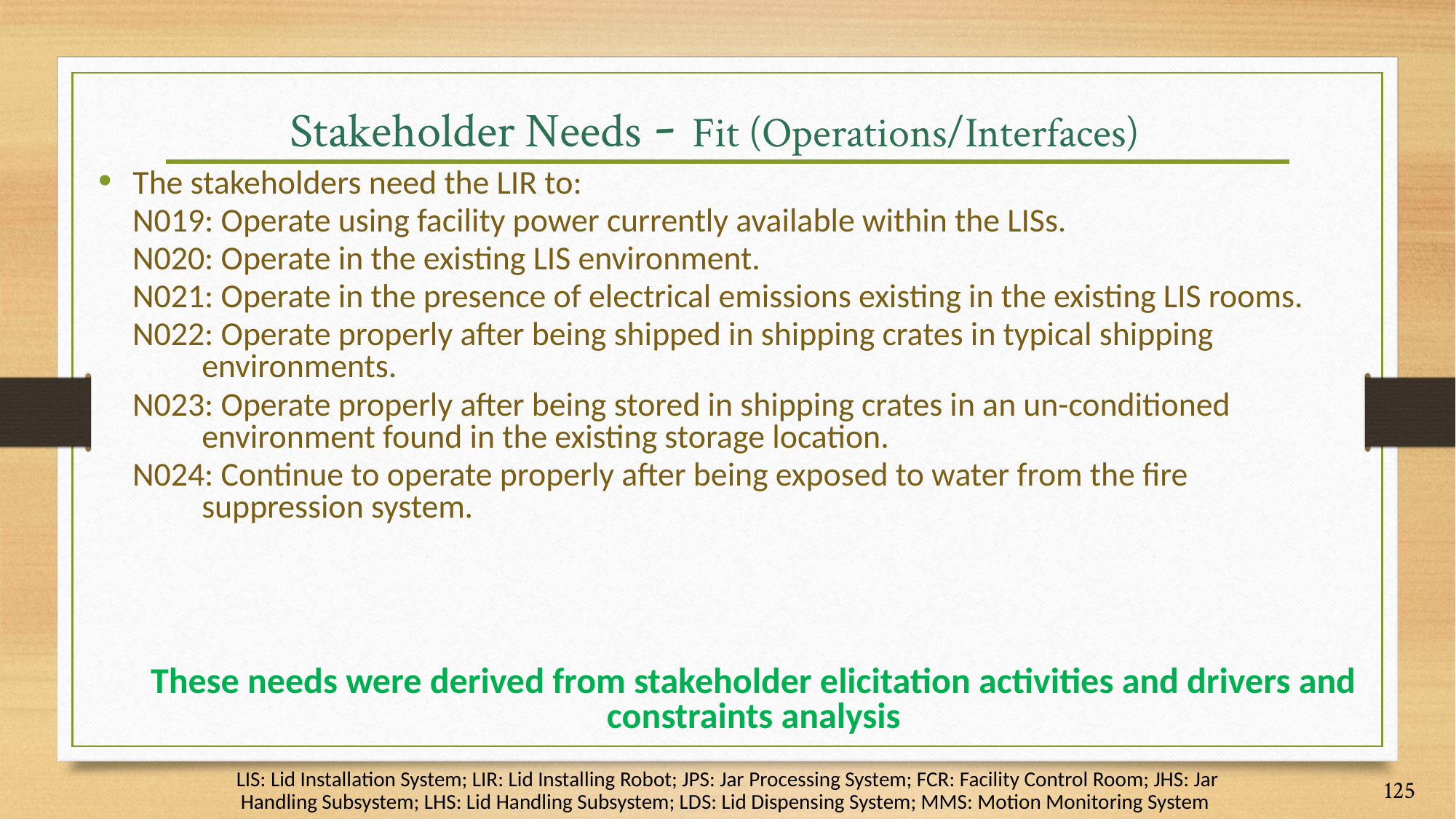

# Stakeholder Needs - Fit (Operations/Interfaces)
The stakeholders need the LIR to:
N019: Operate using facility power currently available within the LISs.
N020: Operate in the existing LIS environment.
N021: Operate in the presence of electrical emissions existing in the existing LIS rooms.
N022: Operate properly after being shipped in shipping crates in typical shipping environments.
N023: Operate properly after being stored in shipping crates in an un-conditioned environment found in the existing storage location.
N024: Continue to operate properly after being exposed to water from the fire suppression system.

These needs were derived from stakeholder elicitation activities and drivers and constraints analysis
LIS: Lid Installation System; LIR: Lid Installing Robot; JPS: Jar Processing System; FCR: Facility Control Room; JHS: Jar Handling Subsystem; LHS: Lid Handling Subsystem; LDS: Lid Dispensing System; MMS: Motion Monitoring System
125